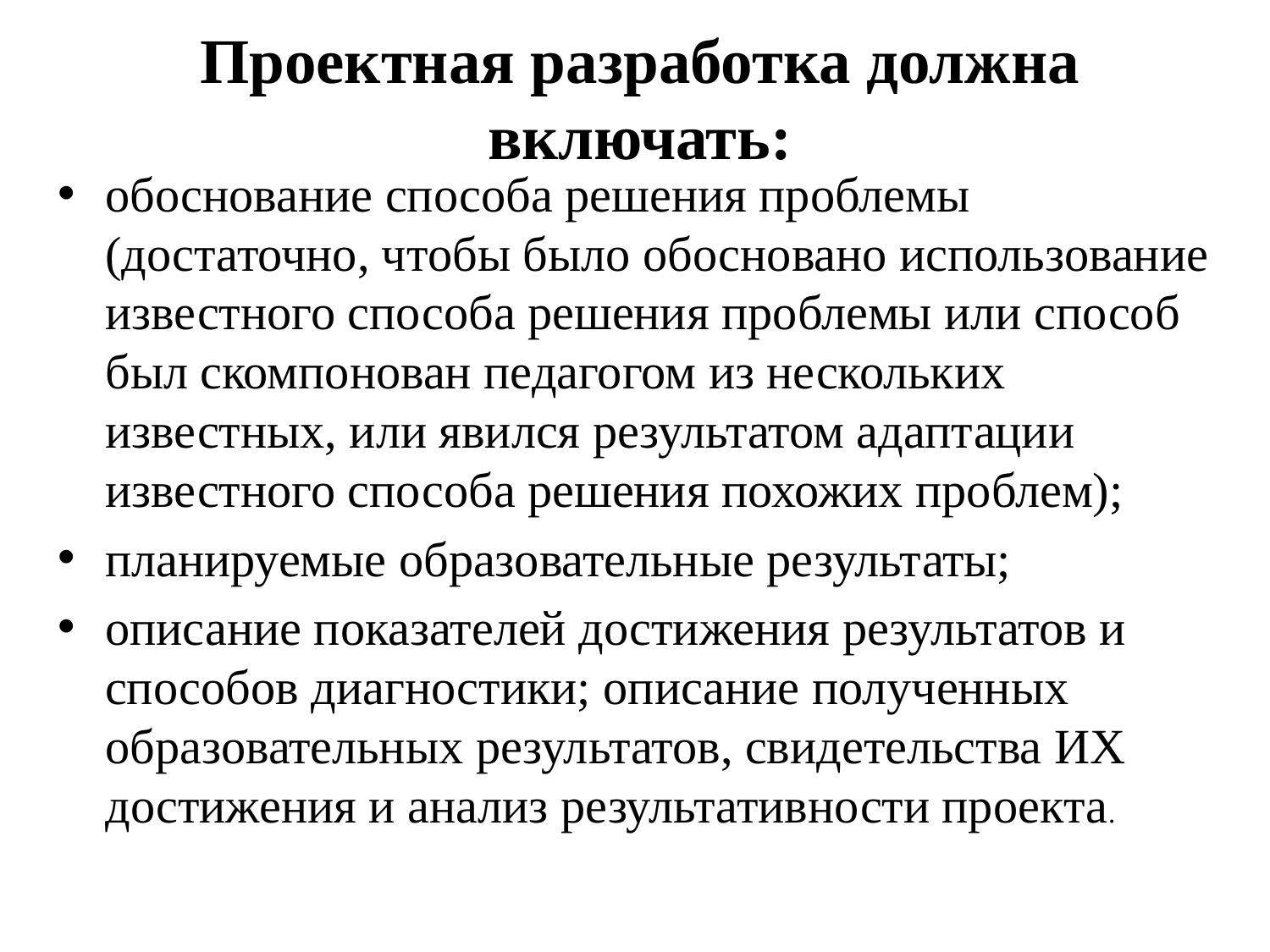

# Проектная разработка должна включать:
обоснование способа решения проблемы (достаточно, чтобы было обосновано использование известного способа решения проблемы или способ был скомпонован педагогом из нескольких известных, или явился результатом адаптации известного способа решения похожих проблем);
планируемые образовательные результаты;
описание показателей достижения результатов и способов диагностики; описание полученных образовательных результатов, свидетельства ИХ достижения и анализ результативности проекта.